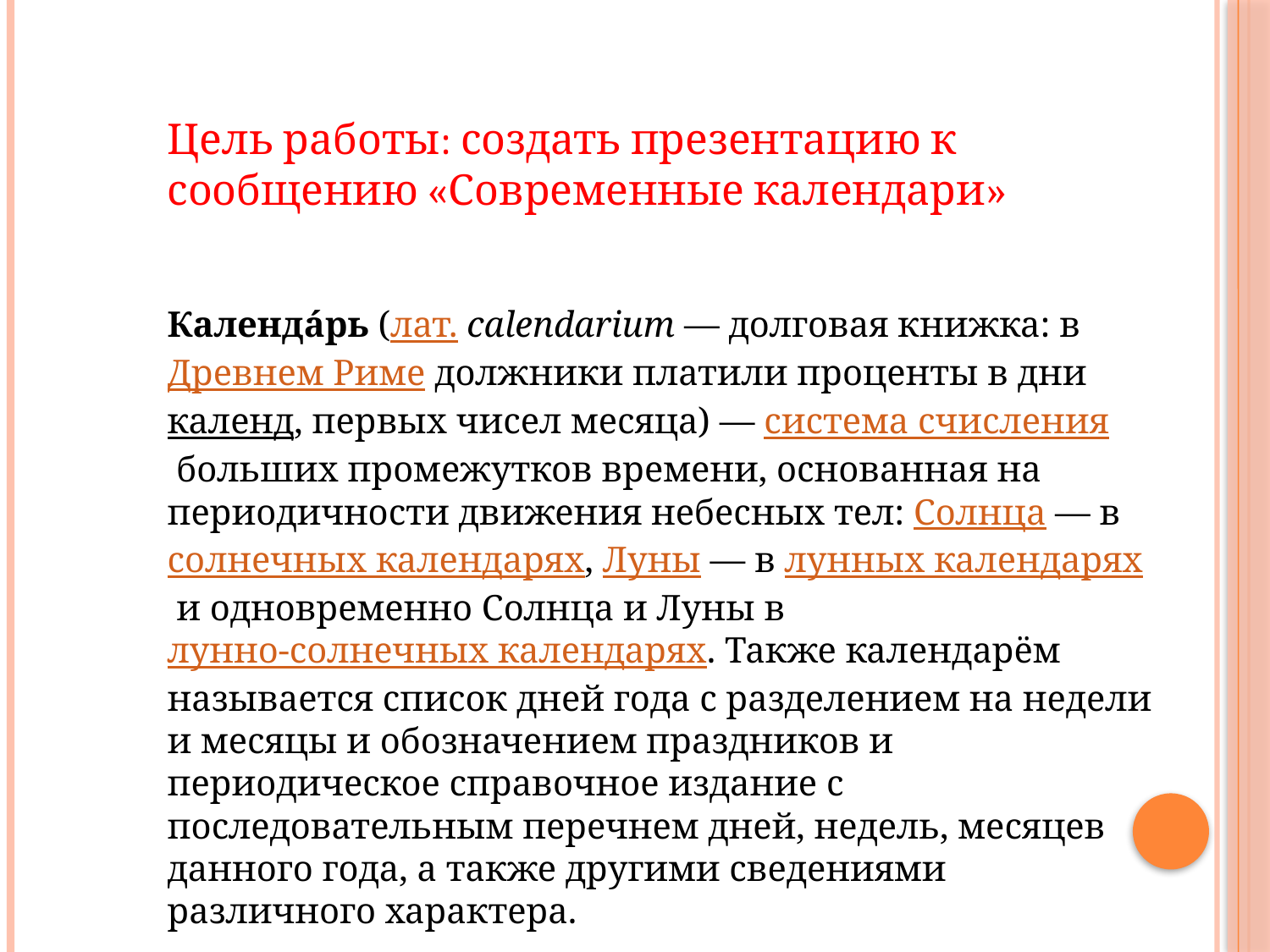

Цель работы: создать презентацию к сообщению «Современные календари»
Календа́рь (лат. calendarium — долговая книжка: в Древнем Риме должники платили проценты в дни календ, первых чисел месяца) — система счисления больших промежутков времени, основанная на периодичности движения небесных тел: Солнца — в солнечных календарях, Луны — в лунных календарях и одновременно Солнца и Луны в лунно-солнечных календарях. Также календарём называется список дней года с разделением на недели и месяцы и обозначением праздников и периодическое справочное издание с последовательным перечнем дней, недель, месяцев данного года, а также другими сведениями различного характера.